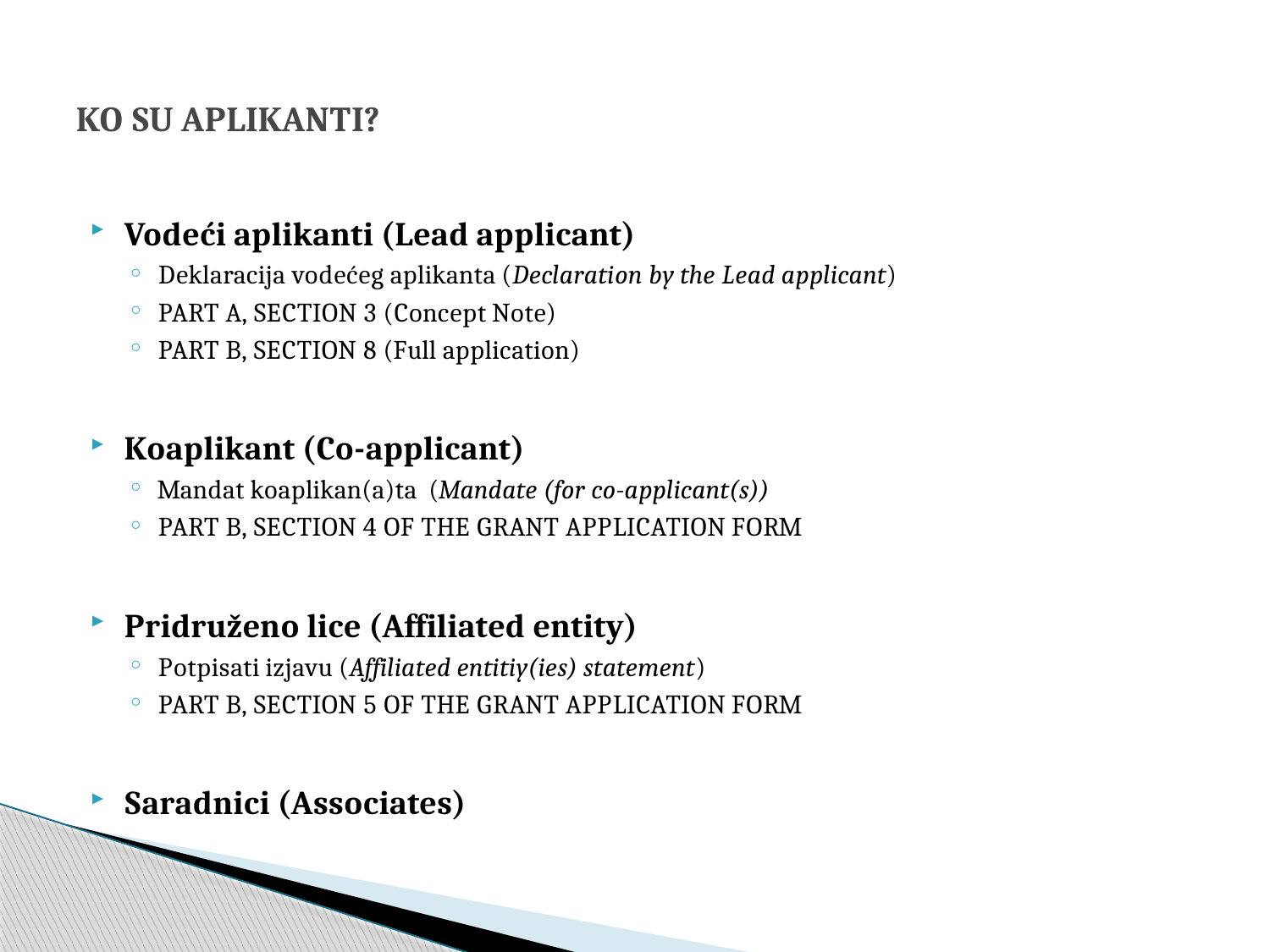

# KO SU APLIKANTI?
Vodeći aplikanti (Lead applicant)
Deklaracija vodećeg aplikanta (Declaration by the Lead applicant)
PART A, SECTION 3 (Concept Note)
PART B, SECTION 8 (Full application)

Koaplikant (Co-applicant)
Mandat koaplikan(a)ta  (Mandate (for co-applicant(s))
PART B, SECTION 4 OF THE GRANT APPLICATION FORM

Pridruženo lice (Affiliated entity)
Potpisati izjavu (Affiliated entitiy(ies) statement)
PART B, SECTION 5 OF THE GRANT APPLICATION FORM

Saradnici (Associates)